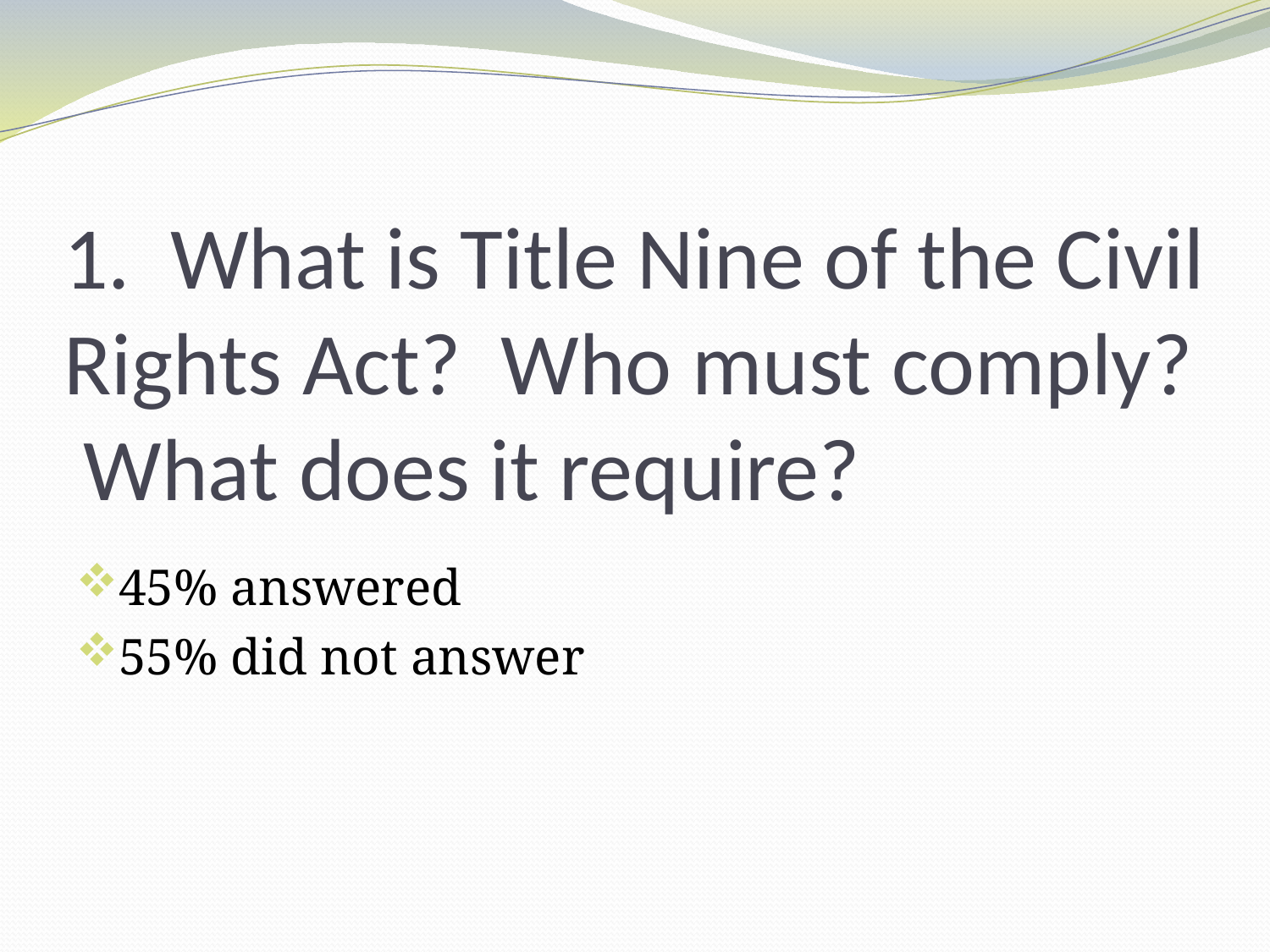

# 1.  What is Title Nine of the Civil Rights Act?  Who must comply?  What does it require?
45% answered
55% did not answer